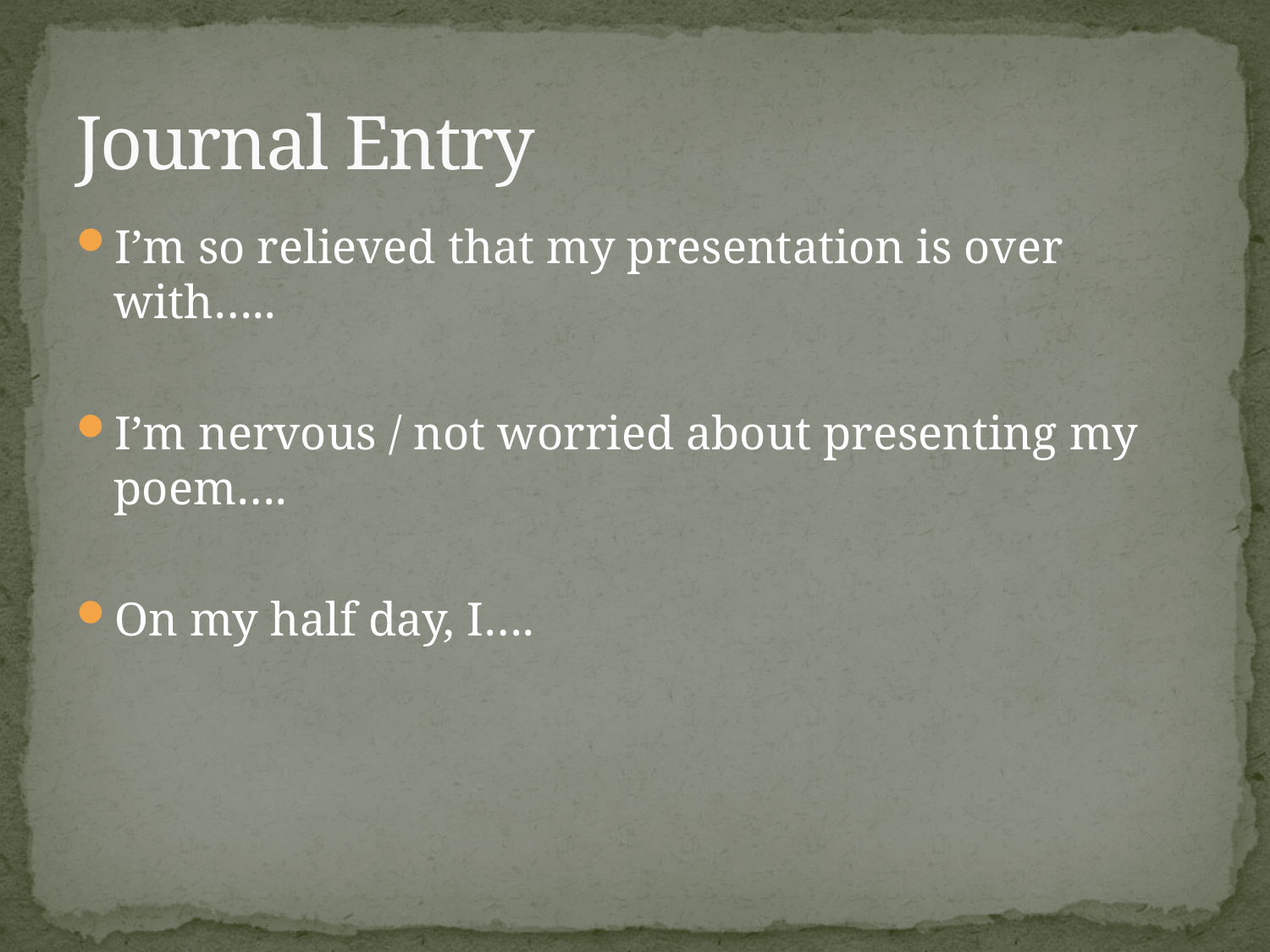

# Journal Entry
I’m so relieved that my presentation is over with…..

I’m nervous / not worried about presenting my poem….

On my half day, I….